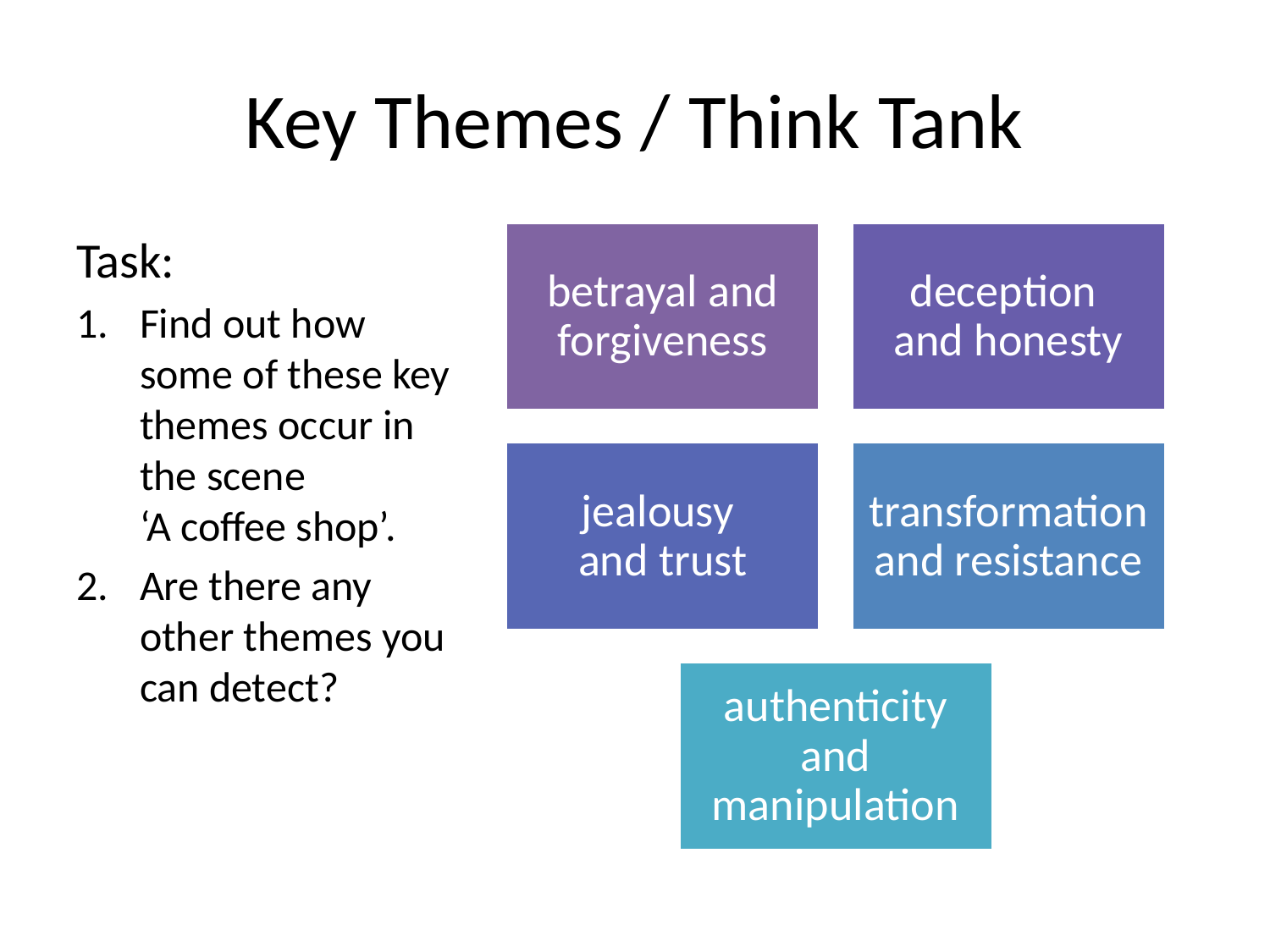

# Key Themes / Think Tank
Task:
Find out how some of these key themes occur in the scene
‘A coffee shop’.
Are there any other themes you can detect?
betrayal and forgiveness
deception
and honesty
jealousy
and trust
transformation and resistance
authenticity and manipulation